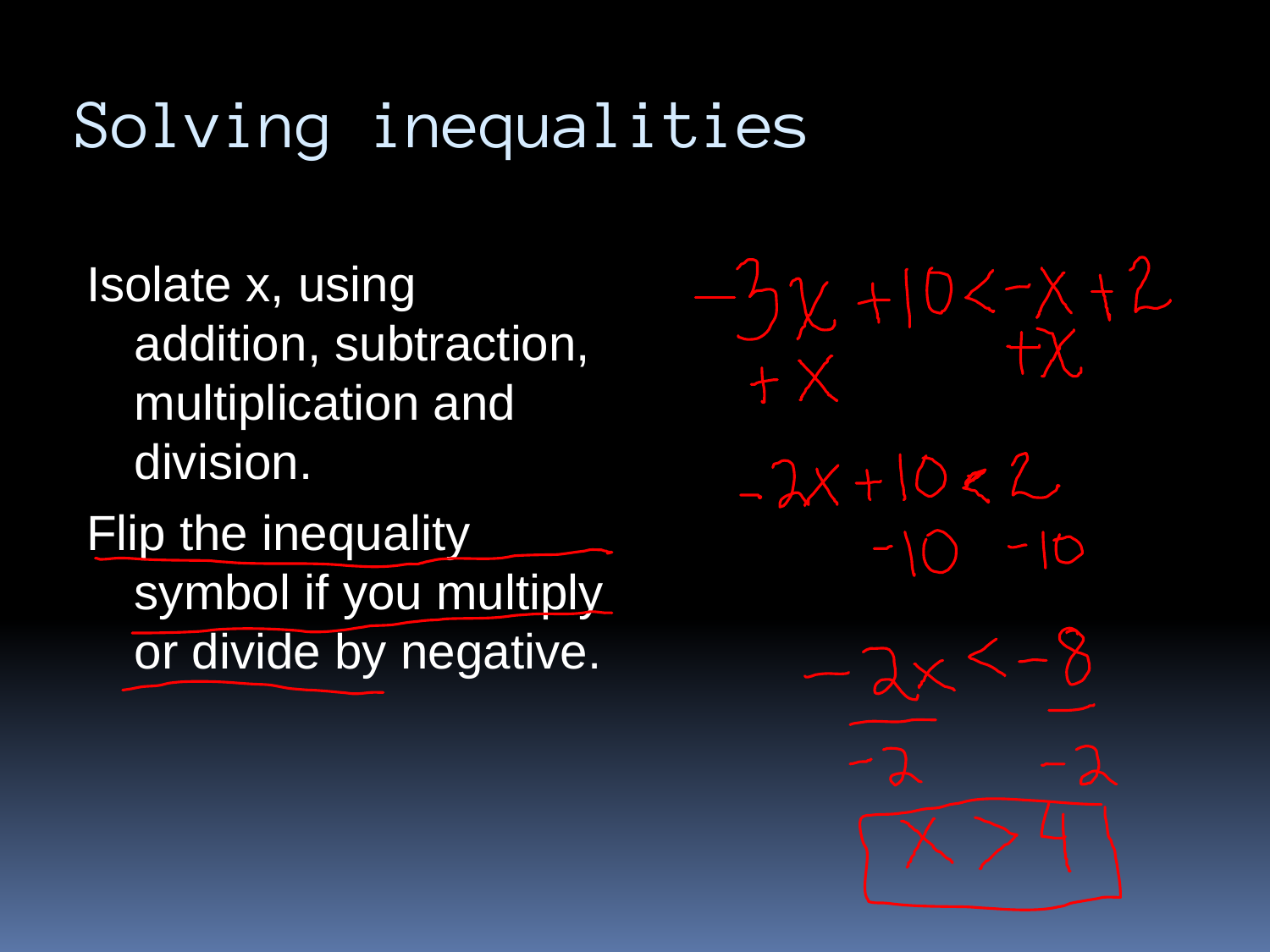

# Solving inequalities
Isolate x, using addition, subtraction, multiplication and division.
Flip the inequality symbol if you multiply or divide by negative.